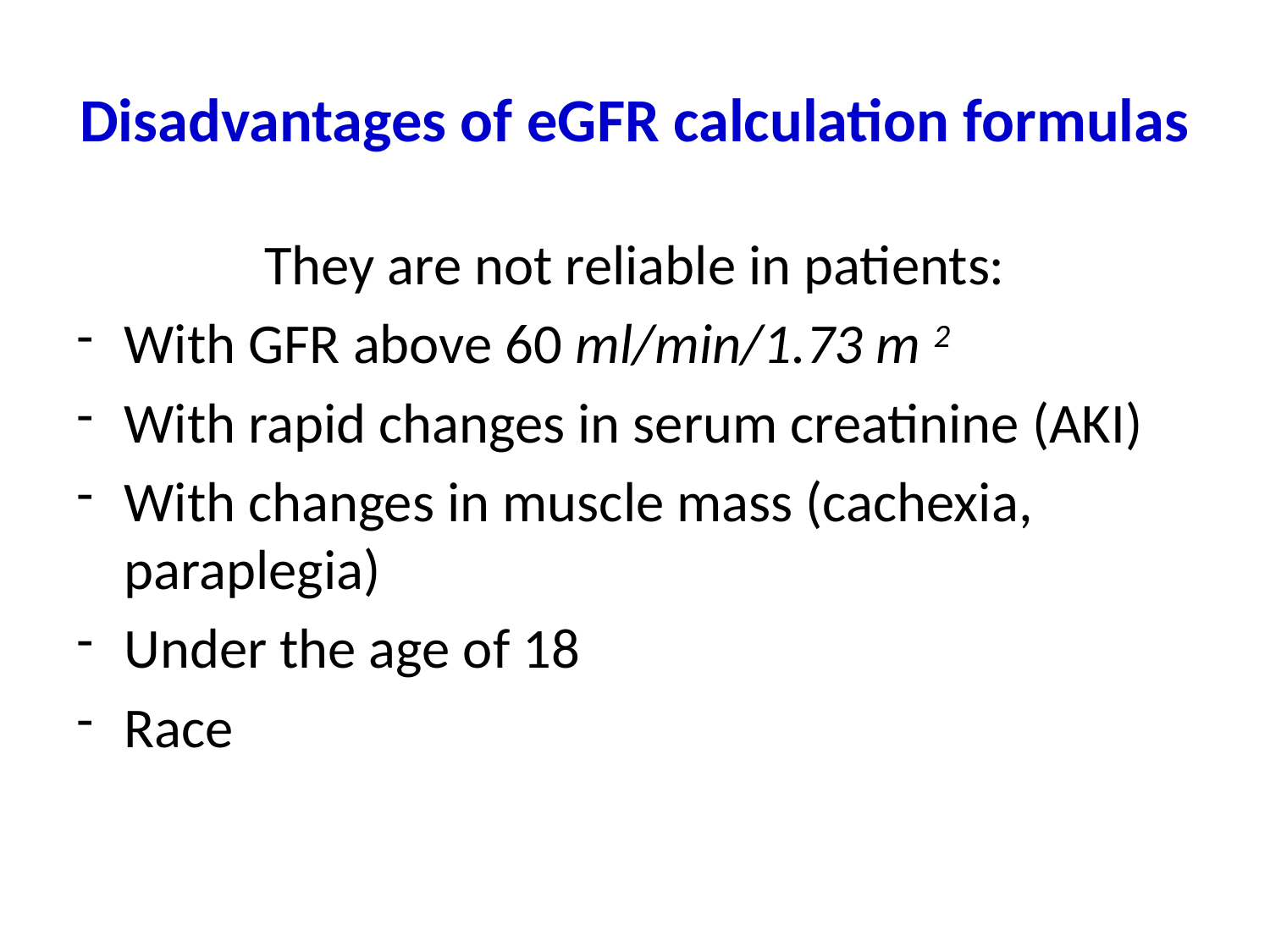

# Disadvantages of eGFR calculation formulas
They are not reliable in patients:
With GFR above 60 ml/min/1.73 m 2
With rapid changes in serum creatinine (AKI)
With changes in muscle mass (cachexia, paraplegia)
Under the age of 18
Race